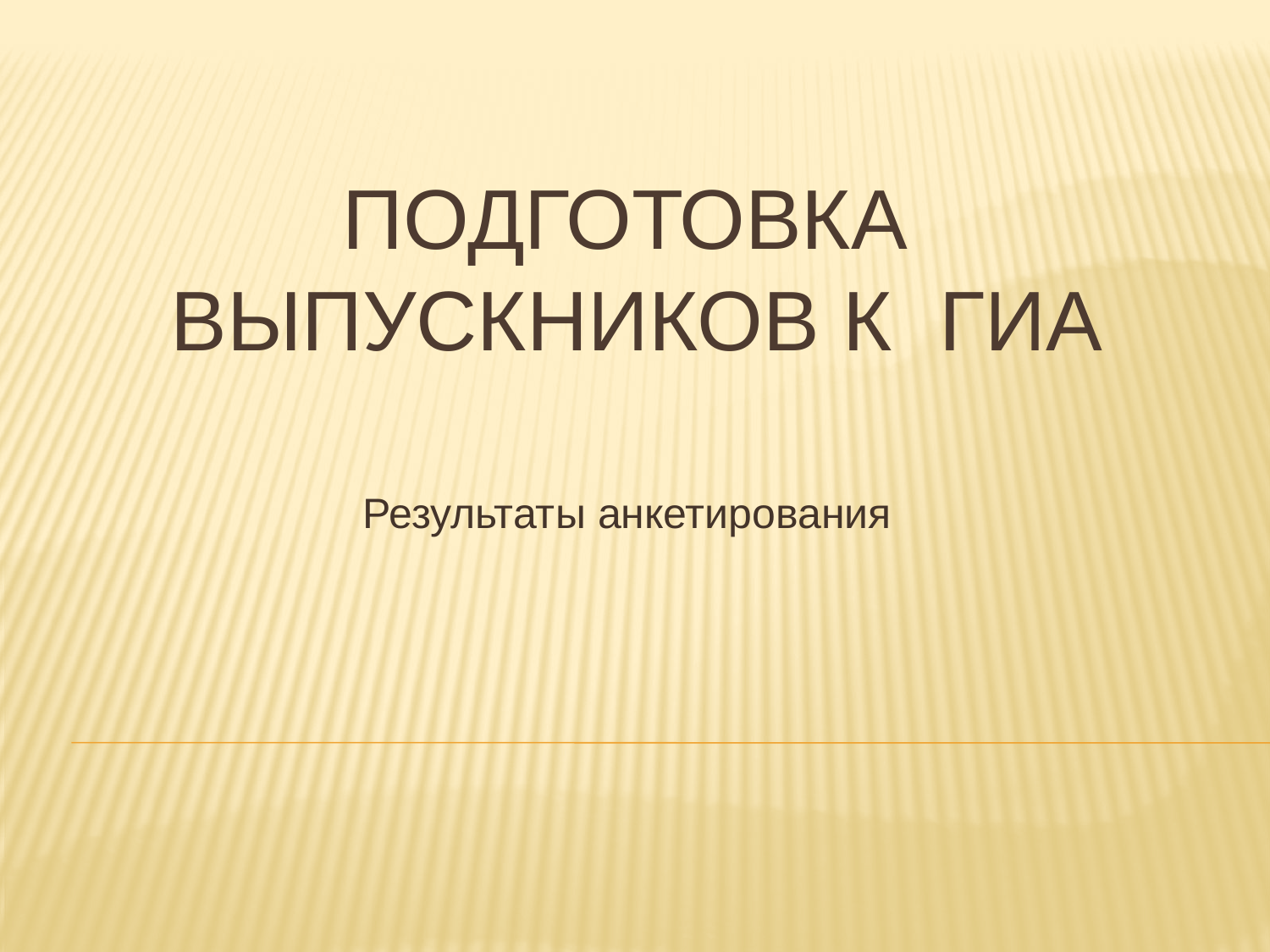

# Подготовка выпускников к  ГИА
Результаты анкетирования